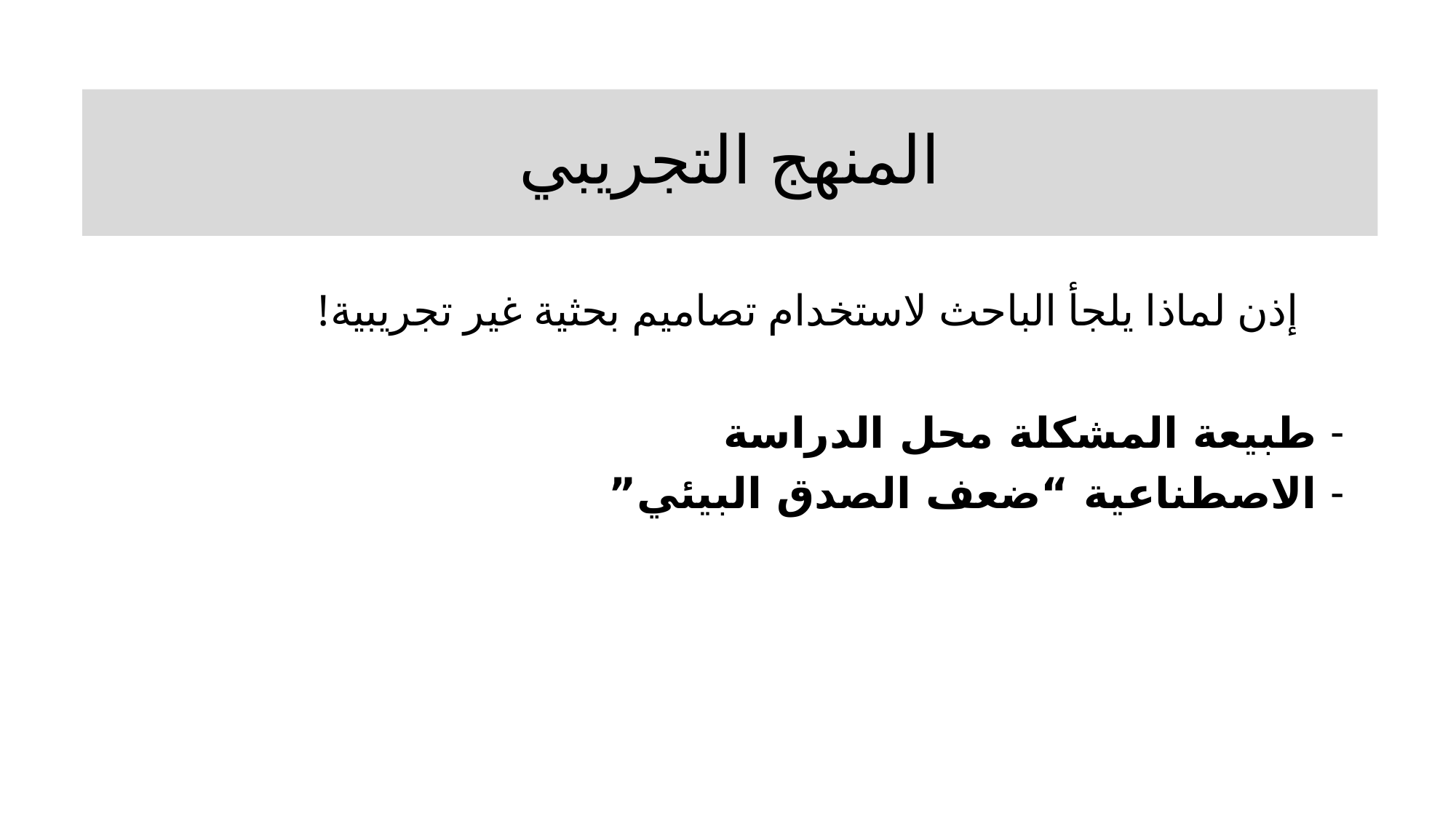

# المنهج التجريبي

    إذن لماذا يلجأ الباحث لاستخدام تصاميم بحثية غير تجريبية!

طبيعة المشكلة محل الدراسة
الاصطناعية “ضعف الصدق البيئي”